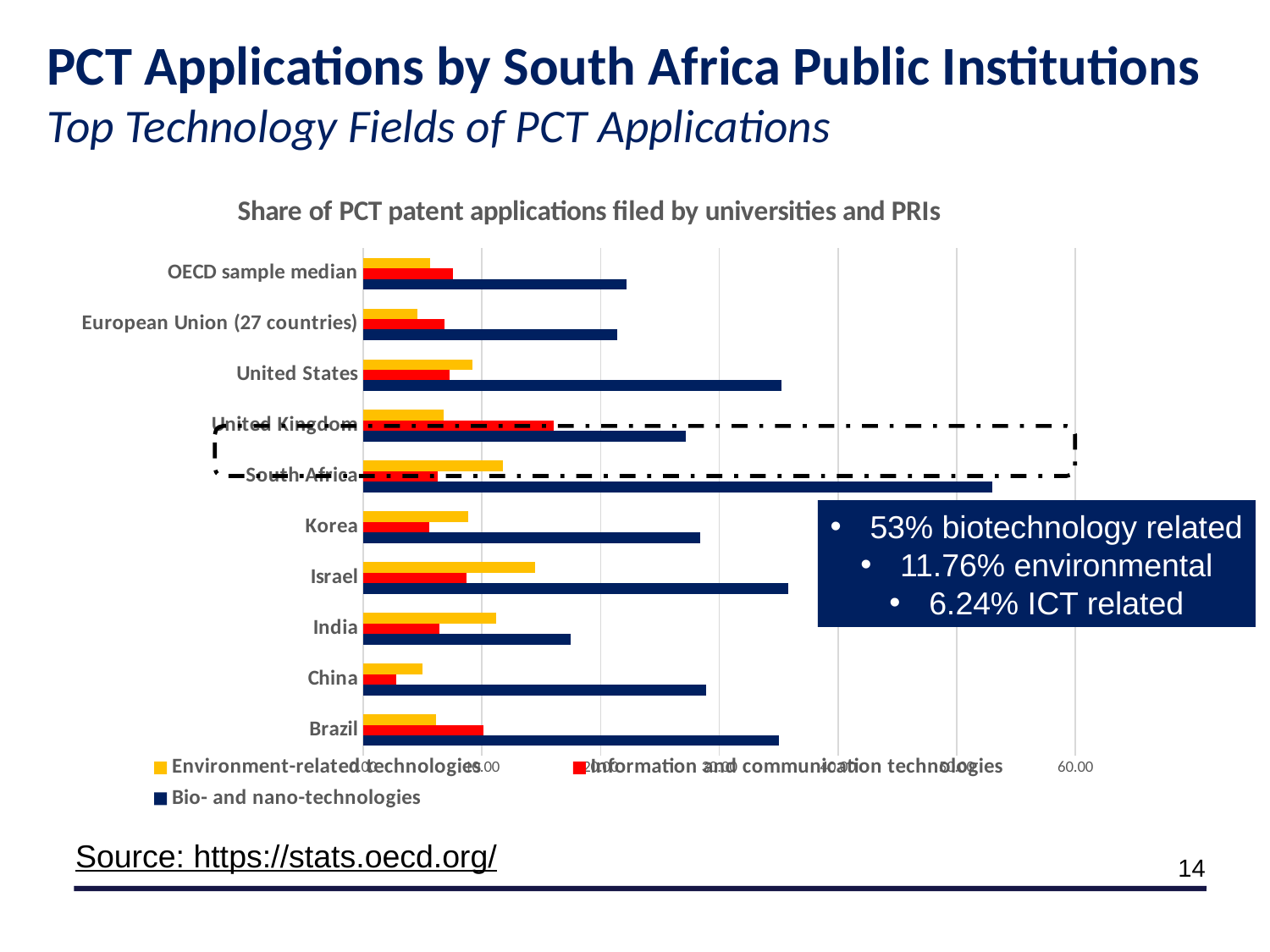

PCT Applications by South Africa Public Institutions
Top Technology Fields of PCT Applications

### Chart: Share of PCT patent applications filed by universities and PRIs

| Category | Bio- and nano-technologies | Information and communication technologies | Environment-related technologies |
|---|---|---|---|
| Brazil | 35.04388817 | 10.12754616 | 6.108374384 |
| China | 28.90013768 | 2.80686741 | 5.024703299 |
| India | 17.47512664 | 6.4239394 | 11.19430925 |
| Israel | 35.7836622 | 8.68599445 | 14.4719399 |
| Korea | 28.3835218 | 5.529146072 | 8.844343965 |
| South Africa | 52.99684543 | 6.244218316 | 11.75726928 |
| United Kingdom | 27.19728624 | 16.03071094 | 6.756827704 |
| United States | 35.243351 | 7.25998894 | 9.167126613 |
| European Union (27 countries) | 21.38912678 | 6.828801556 | 4.569623068 |
| OECD sample median | 22.15799615 | 7.585406192 | 5.603373252 |
53% biotechnology related
11.76% environmental
6.24% ICT related
Source: https://stats.oecd.org/